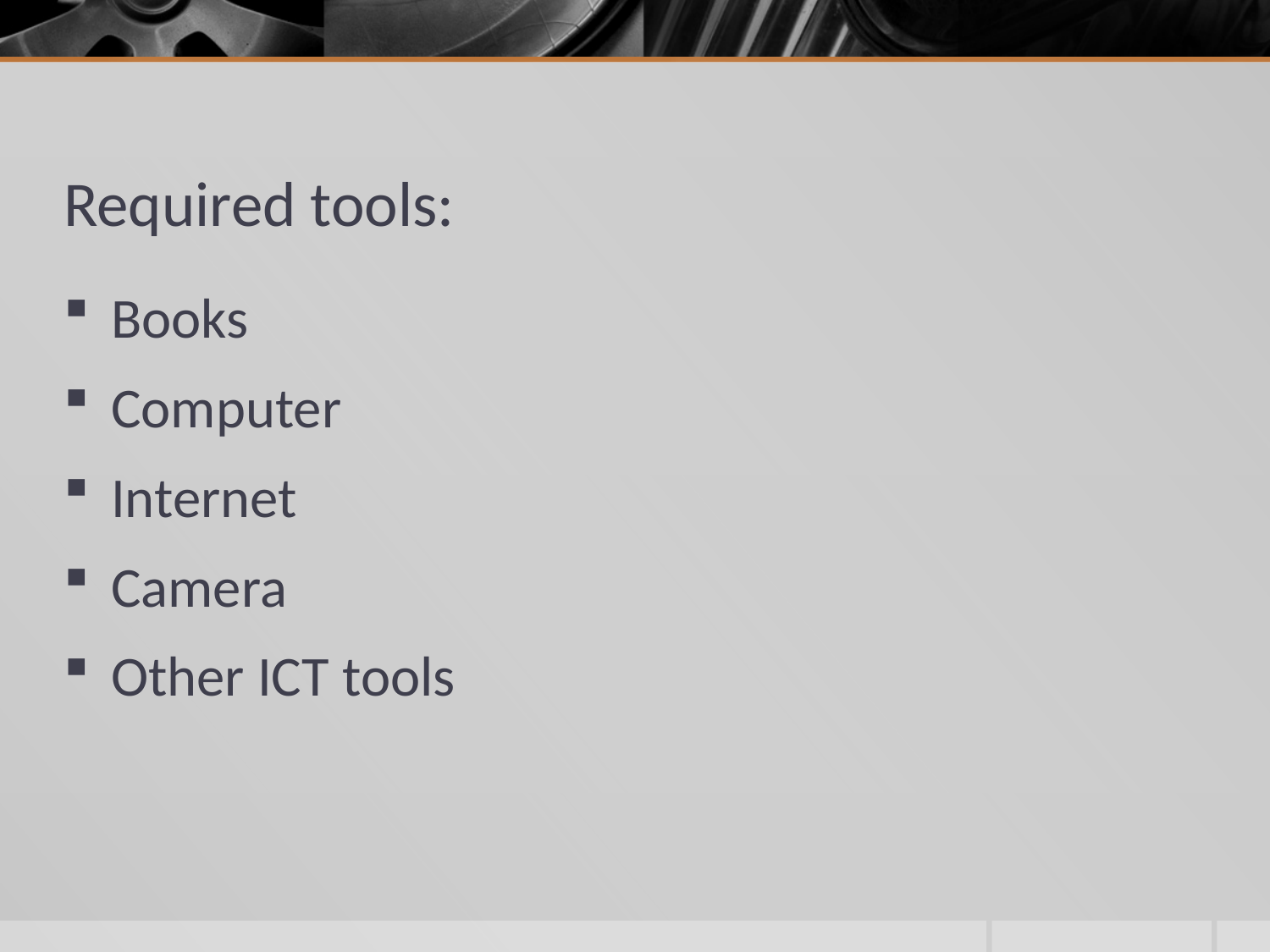

# Required tools:
Books
Computer
Internet
Camera
Other ICT tools